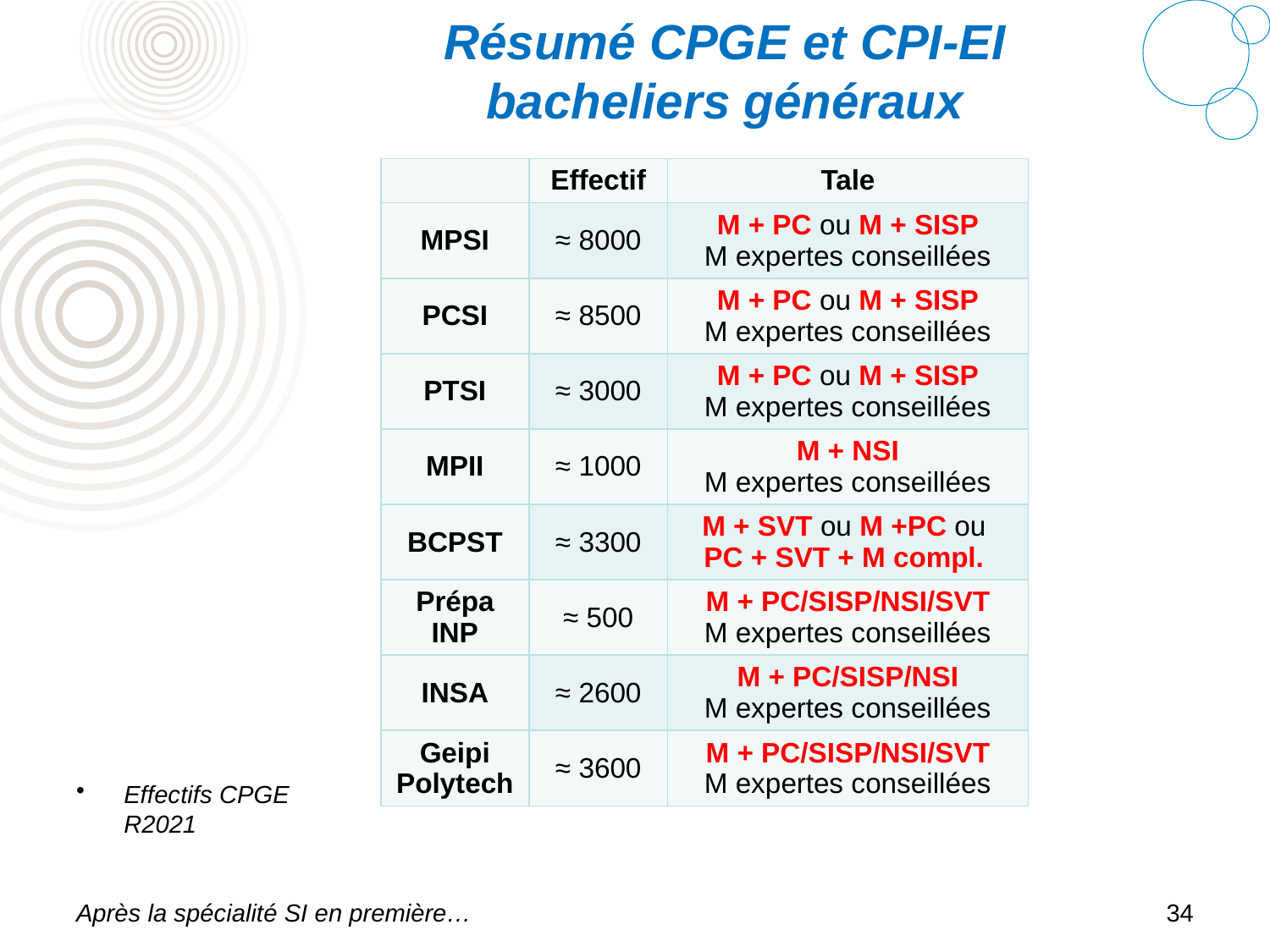

# Résumé CPGE et CPI-EI bacheliers généraux
|  | Effectif | Tale |
| --- | --- | --- |
| MPSI | ≈ 8000 | M + PC ou M + SISP M expertes conseillées |
| PCSI | ≈ 8500 | M + PC ou M + SISP M expertes conseillées |
| PTSI | ≈ 3000 | M + PC ou M + SISP M expertes conseillées |
| MPII | ≈ 1000 | M + NSI M expertes conseillées |
| BCPST | ≈ 3300 | M + SVT ou M +PC ou PC + SVT + M compl. |
| Prépa INP | ≈ 500 | M + PC/SISP/NSI/SVT M expertes conseillées |
| INSA | ≈ 2600 | M + PC/SISP/NSI M expertes conseillées |
| Geipi Polytech | ≈ 3600 | M + PC/SISP/NSI/SVT M expertes conseillées |
Effectifs CPGE R2021
Après la spécialité SI en première…
34